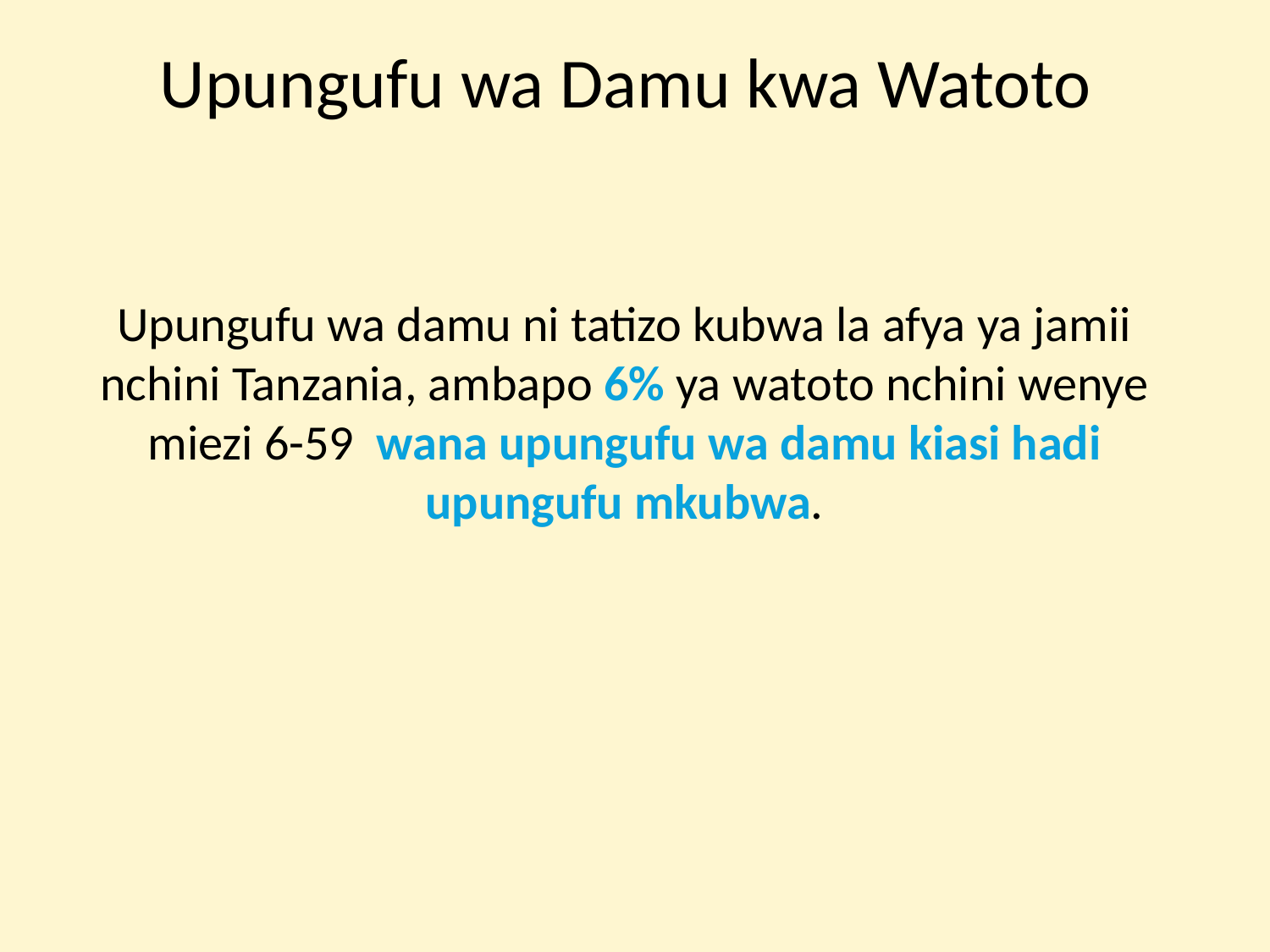

# Upungufu wa Damu kwa Watoto
Upungufu wa damu ni tatizo kubwa la afya ya jamii nchini Tanzania, ambapo 6% ya watoto nchini wenye miezi 6-59  wana upungufu wa damu kiasi hadi upungufu mkubwa.